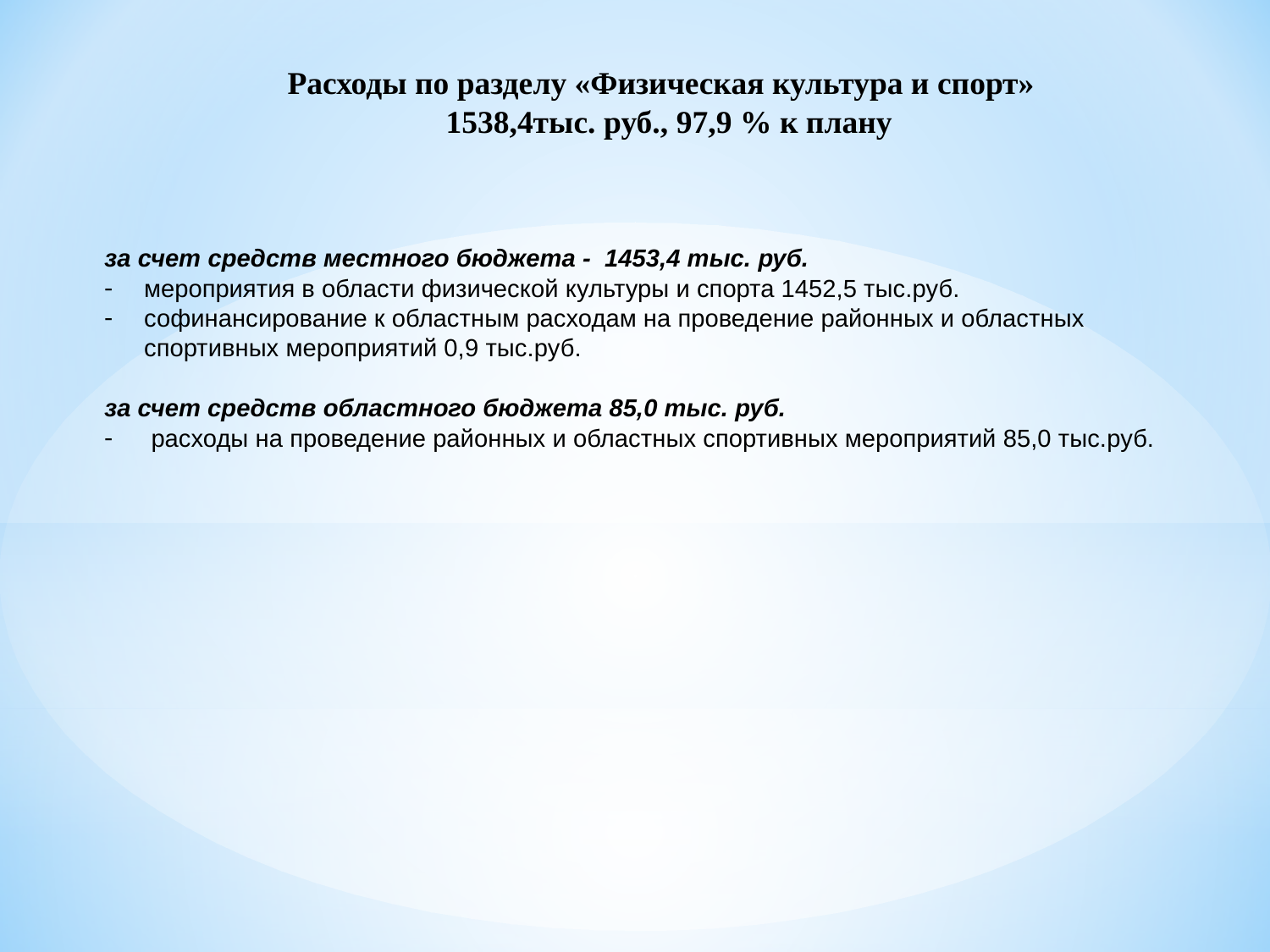

Расходы по разделу «Физическая культура и спорт»
 1538,4тыс. руб., 97,9 % к плану
за счет средств местного бюджета -  1453,4 тыс. руб.
мероприятия в области физической культуры и спорта 1452,5 тыс.руб.
софинансирование к областным расходам на проведение районных и областных спортивных мероприятий 0,9 тыс.руб.

за счет средств областного бюджета 85,0 тыс. руб.
 расходы на проведение районных и областных спортивных мероприятий 85,0 тыс.руб.